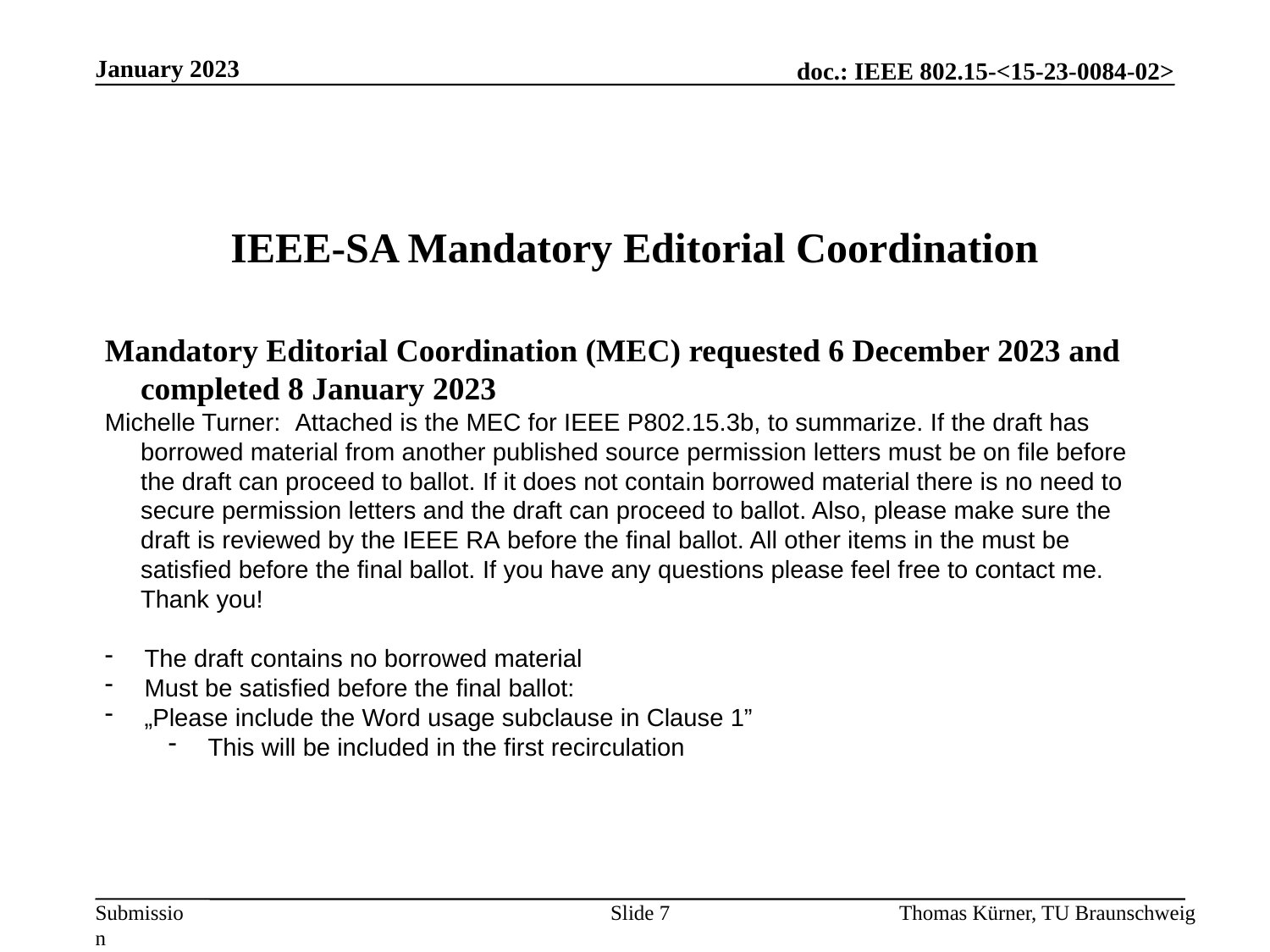

January 2023
IEEE-SA Mandatory Editorial Coordination
Mandatory Editorial Coordination (MEC) requested 6 December 2023 and completed 8 January 2023
Michelle Turner:  Attached is the MEC for IEEE P802.15.3b, to summarize. If the draft has borrowed material from another published source permission letters must be on file before the draft can proceed to ballot. If it does not contain borrowed material there is no need to secure permission letters and the draft can proceed to ballot. Also, please make sure the draft is reviewed by the IEEE RA before the final ballot. All other items in the must be satisfied before the final ballot. If you have any questions please feel free to contact me. Thank you!

The draft contains no borrowed material
Must be satisfied before the final ballot:
„Please include the Word usage subclause in Clause 1”
This will be included in the first recirculation

Slide 7
Thomas Kürner, TU Braunschweig